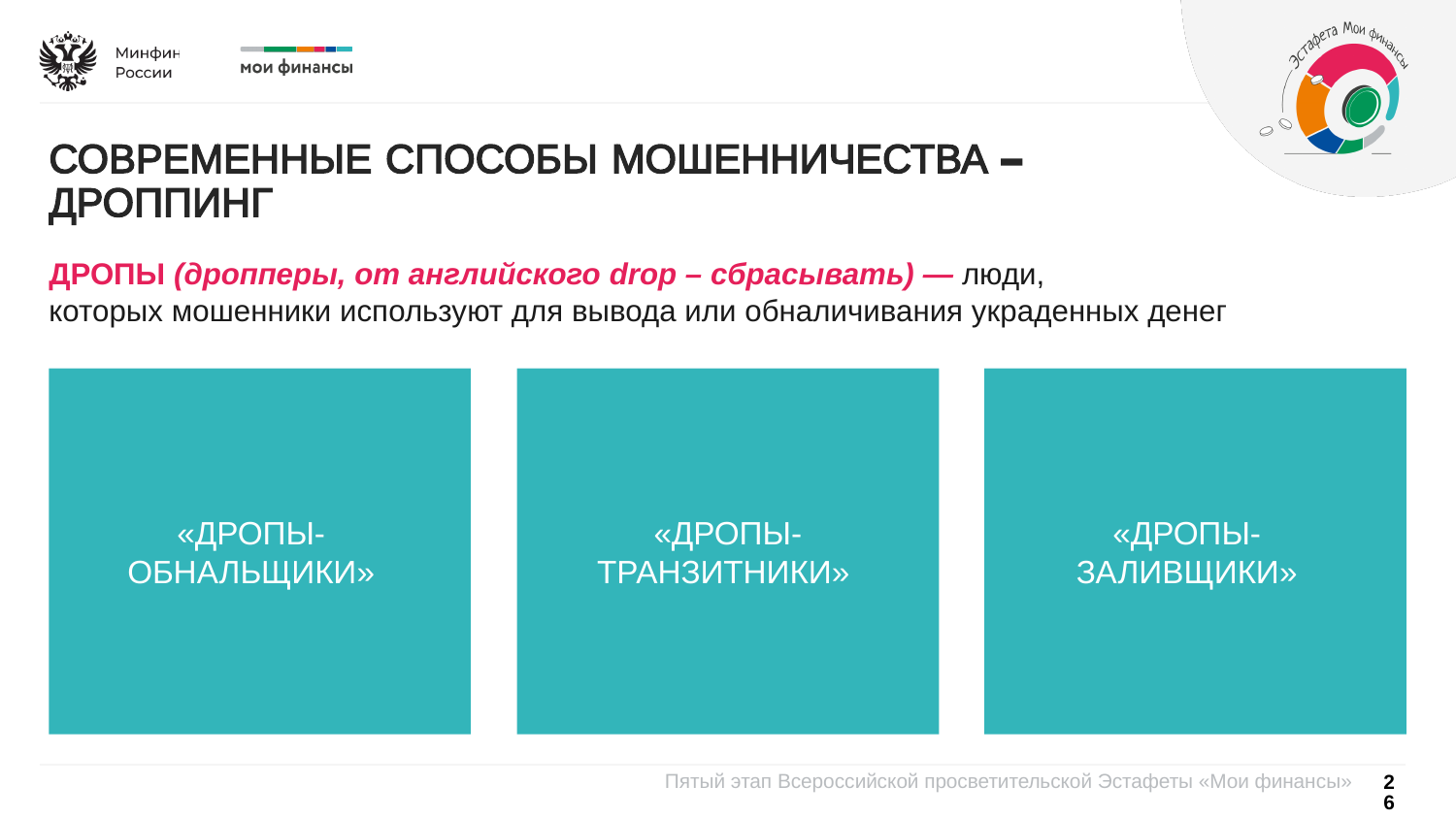

СОВРЕМЕННЫЕ СПОСОБЫ МОШЕННИЧЕСТВА – ДРОППИНГ
ДРОПЫ (дропперы, от английского drop – сбрасывать) — люди,
которых мошенники используют для вывода или обналичивания украденных денег

«ДРОПЫ-ОБНАЛЬЩИКИ»
«ДРОПЫ-ТРАНЗИТНИКИ»
«ДРОПЫ-ЗАЛИВЩИКИ»
26